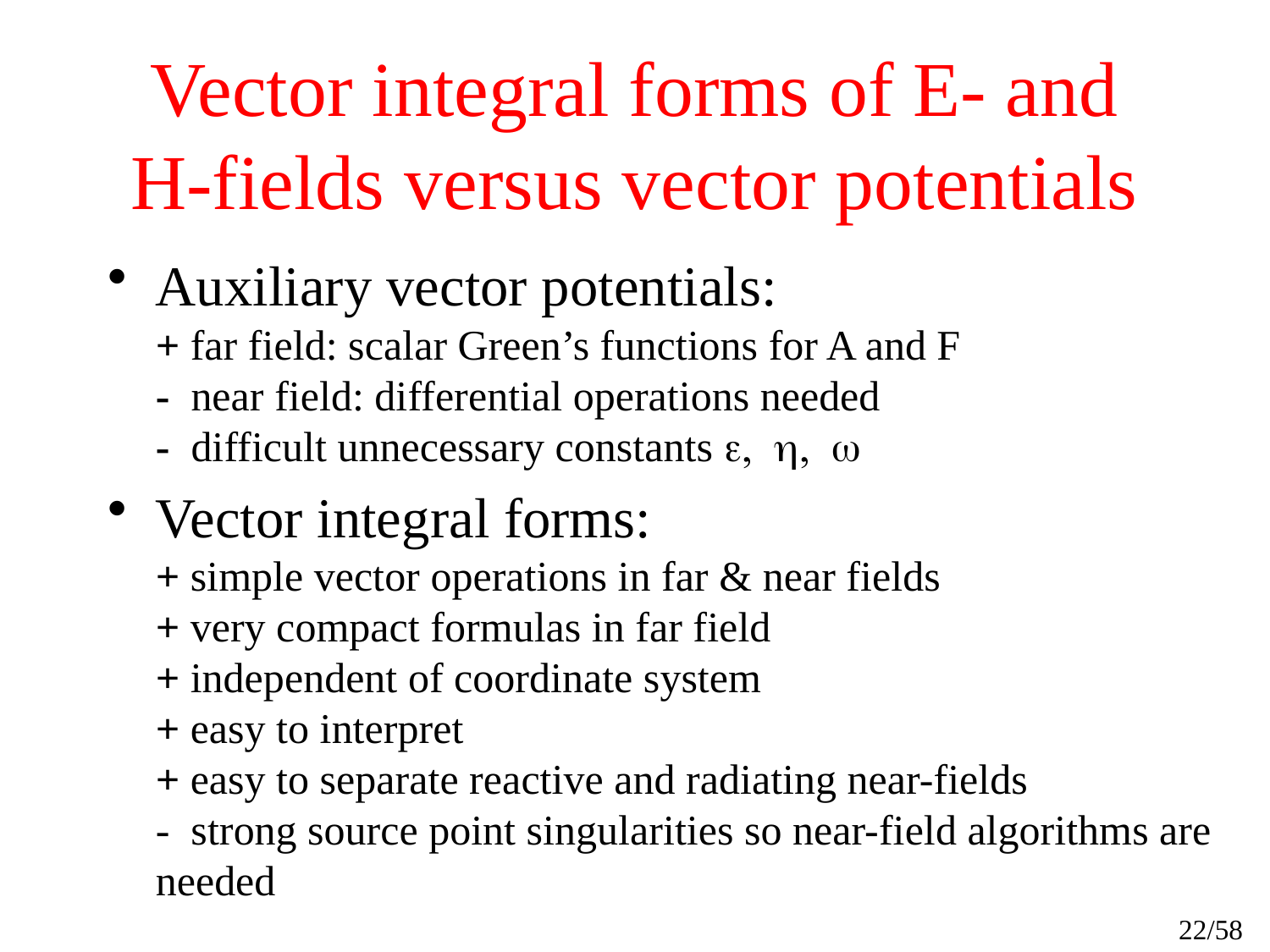

# Vector integral forms of E- and H-fields versus vector potentials
Auxiliary vector potentials:
+ far field: scalar Green’s functions for A and F
-  near field: differential operations needed
-  difficult unnecessary constants ε, η, ω
Vector integral forms:
+ simple vector operations in far & near fields
+ very compact formulas in far field
+ independent of coordinate system
+ easy to interpret
+ easy to separate reactive and radiating near-fields
-  strong source point singularities so near-field algorithms are needed